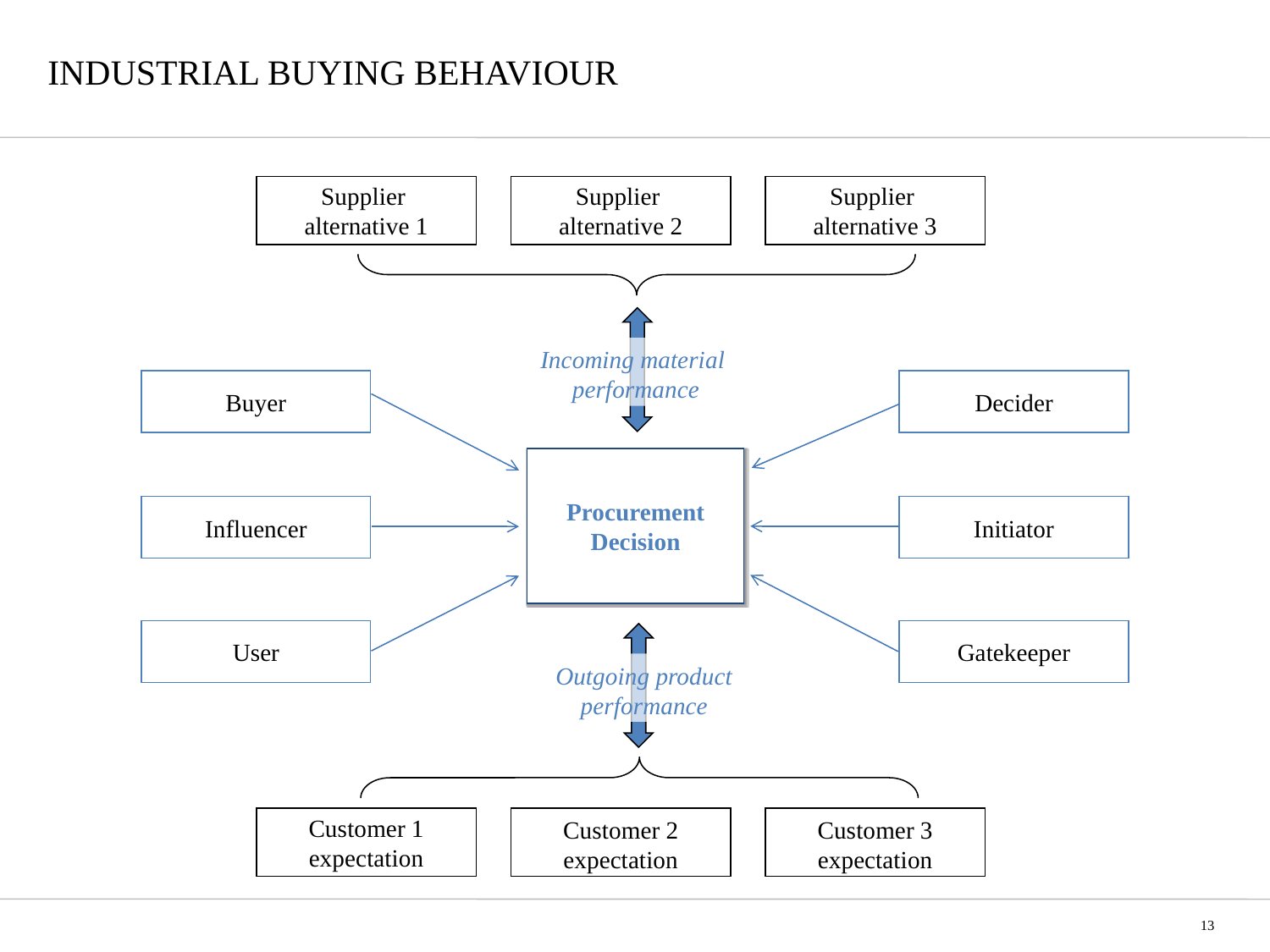

# INDUSTRIAL BUYING BEHAVIOUR
Supplier  alternative 1
Supplier  alternative 2
Supplier  alternative 3

Incoming material  performance
Buyer
Decider
Procurement Decision
Influencer
Initiator

User
Gatekeeper

Outgoing product performance
Customer 1 expectation
Customer 2 expectation

Customer 3 expectation